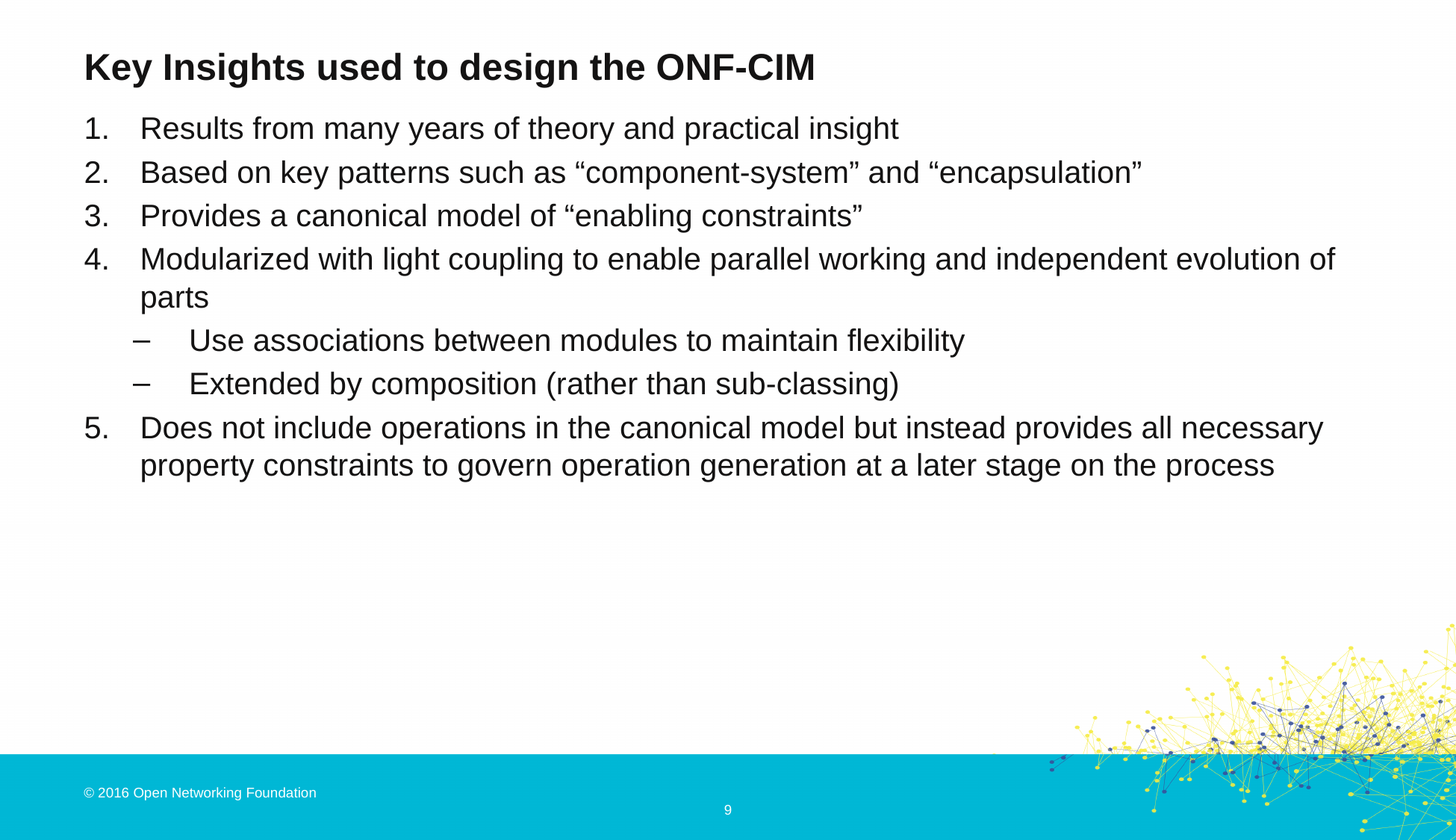

# Key Insights used to design the ONF-CIM
Results from many years of theory and practical insight
Based on key patterns such as “component-system” and “encapsulation”
Provides a canonical model of “enabling constraints”
Modularized with light coupling to enable parallel working and independent evolution of parts
Use associations between modules to maintain flexibility
Extended by composition (rather than sub-classing)
Does not include operations in the canonical model but instead provides all necessary property constraints to govern operation generation at a later stage on the process

9